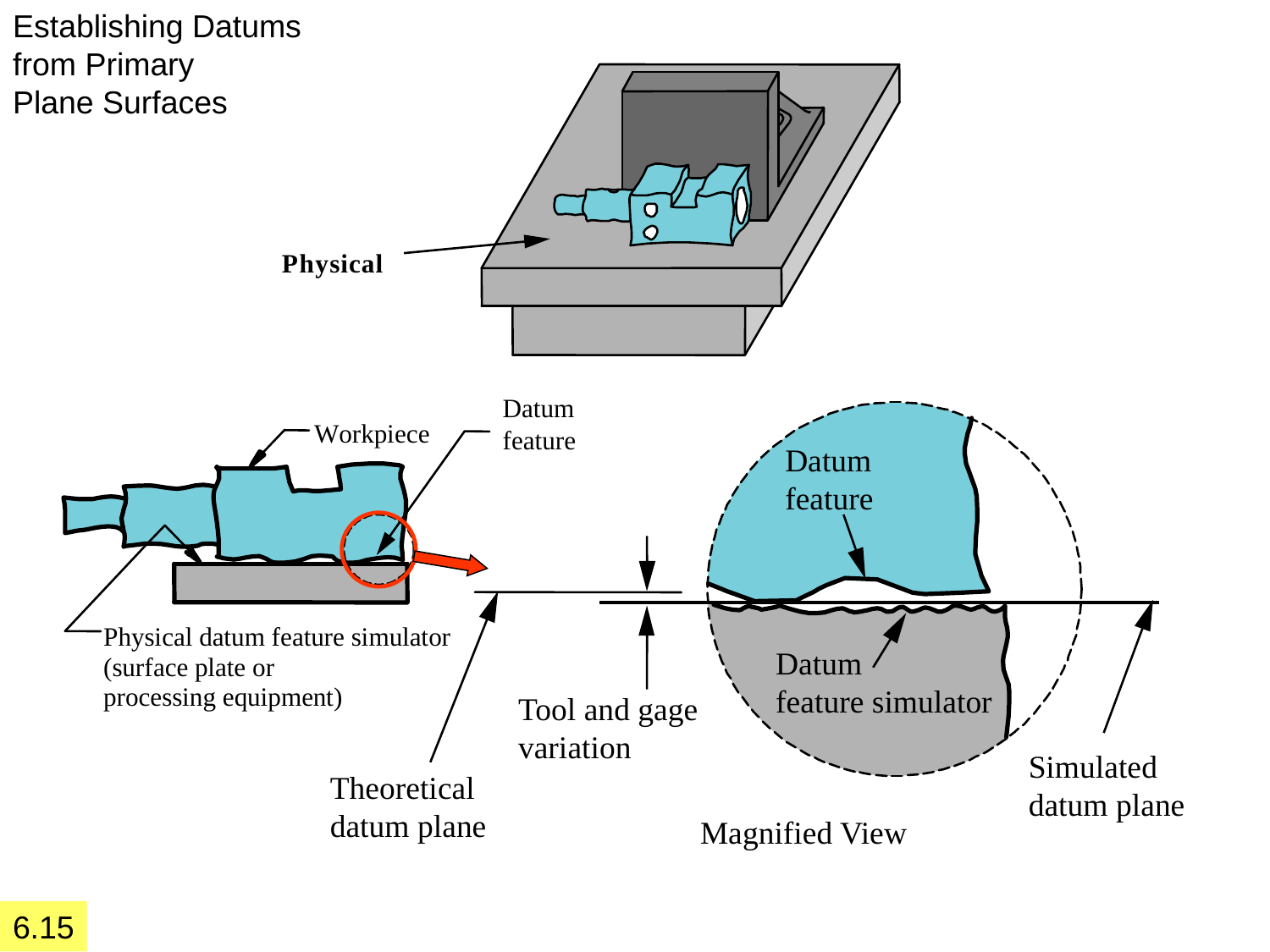

Establishing Datums
from Primary
Plane Surfaces

P
h
y
s
i
c
a
l

D
a
t
u
m
W
o
r
k
p
i
e
c
e
f
e
a
t
u
r
e

P
h
y
s
i
c
a
l
d
a
t
u
m
f
e
a
t
u
r
e
s
i
m
u
l
a
t
o
r

(
s
u
r
f
a
c
e
p
l
a
t
e
o
r
p
r
o
c
e
s
s
i
n
g
e
q
u
i
p
m
e
n
t
)

Datum feature

W
O
R
K
P
I
E
C
E

Datum
feature simulator

S
U
R
F
A
C
E

Tool and gage variation

Simulated datum plane

Theoretical datum plane

Magnified View
6.15